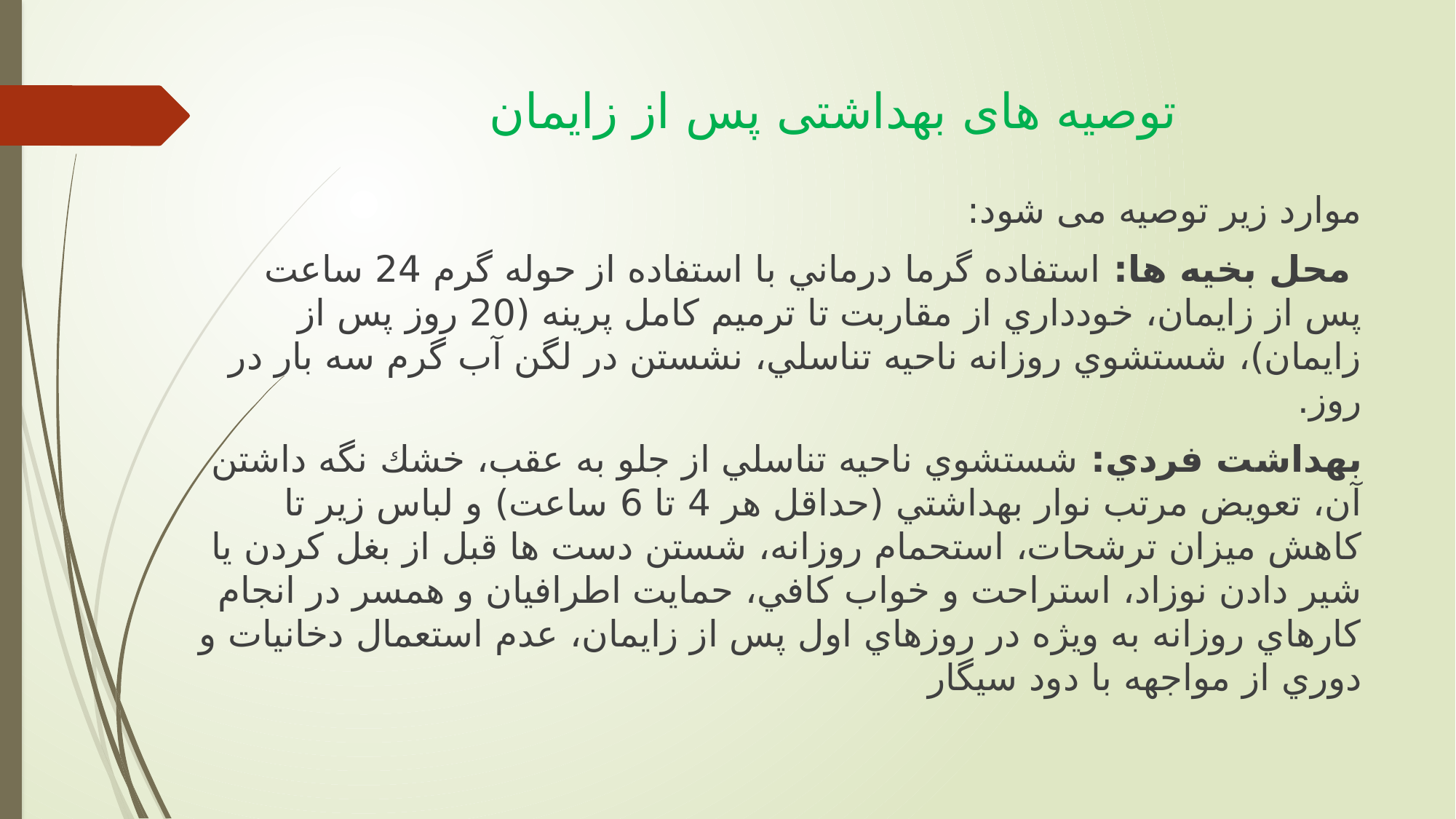

# توصیه های بهداشتی پس از زایمان
موارد زير توصیه می شود:
 محل بخیه ها: استفاده گرما درماني با استفاده از حوله گرم 24 ساعت پس از زايمان، خودداري از مقاربت تا ترمیم کامل پرينه (20 روز پس از زايمان)، شستشوي روزانه ناحیه تناسلي، نشستن در لگن آب گرم سه بار در روز.
بهداشت فردي: شستشوي ناحیه تناسلي از جلو به عقب، خشك نگه داشتن آن، تعويض مرتب نوار بهداشتي (حداقل هر 4 تا 6 ساعت) و لباس زير تا کاهش میزان ترشحات، استحمام روزانه، شستن دست ها قبل از بغل کردن يا شیر دادن نوزاد، استراحت و خواب کافي، حمايت اطرافیان و همسر در انجام کارهاي روزانه به ويژه در روزهاي اول پس از زايمان، عدم استعمال دخانیات و دوري از مواجهه با دود سیگار